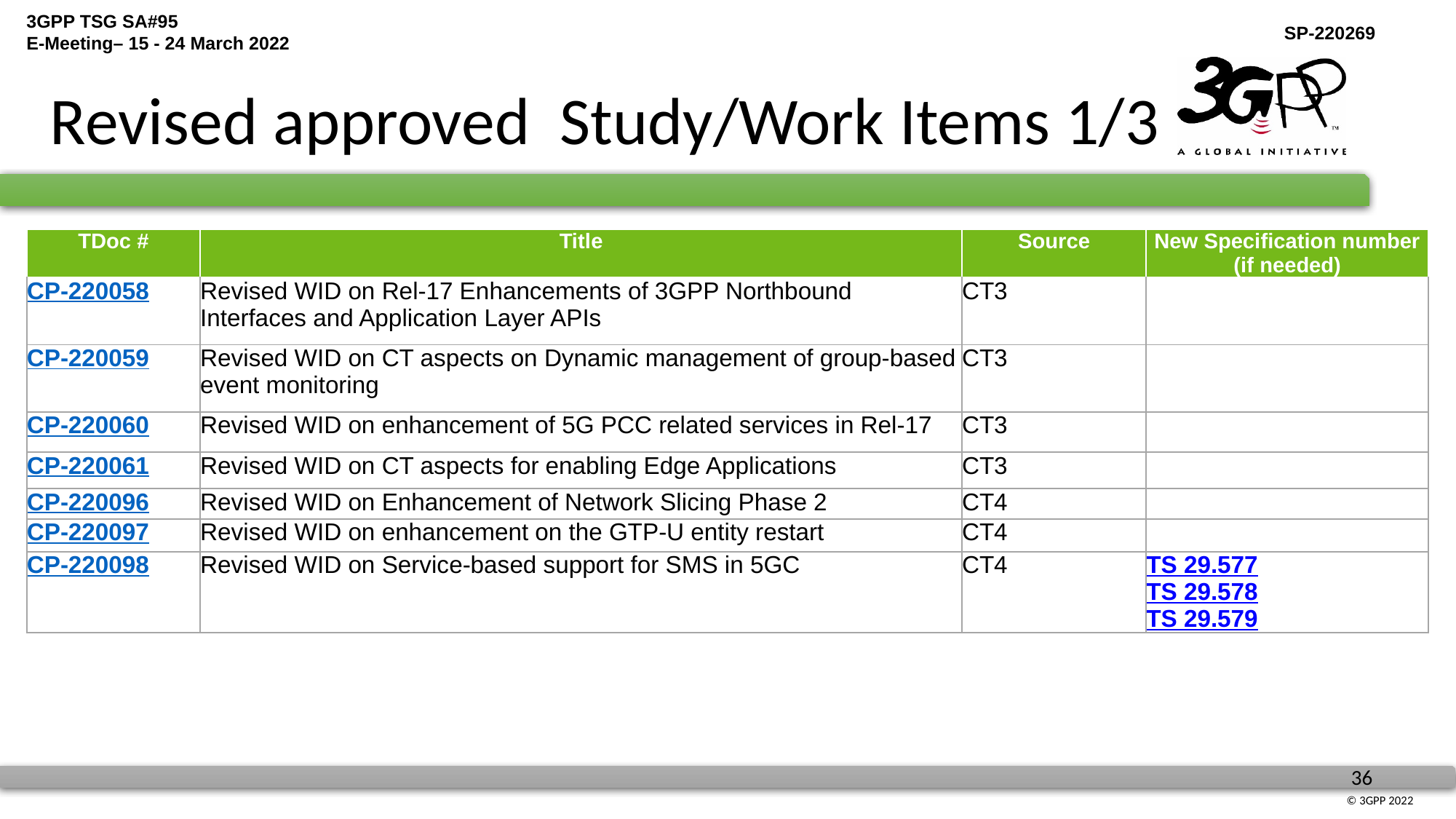

# Revised approved  Study/Work Items 1/3
| TDoc # | Title | Source | New Specification number (if needed) |
| --- | --- | --- | --- |
| CP-220058 | Revised WID on Rel-17 Enhancements of 3GPP Northbound Interfaces and Application Layer APIs | CT3 |  |
| CP-220059 | Revised WID on CT aspects on Dynamic management of group-based event monitoring | CT3 |  |
| CP-220060 | Revised WID on enhancement of 5G PCC related services in Rel-17 | CT3 |  |
| CP-220061 | Revised WID on CT aspects for enabling Edge Applications | CT3 |  |
| CP-220096 | Revised WID on Enhancement of Network Slicing Phase 2 | CT4 |  |
| CP-220097 | Revised WID on enhancement on the GTP-U entity restart | CT4 |  |
| CP-220098 | Revised WID on Service-based support for SMS in 5GC | CT4 | TS 29.577 TS 29.578 TS 29.579 |